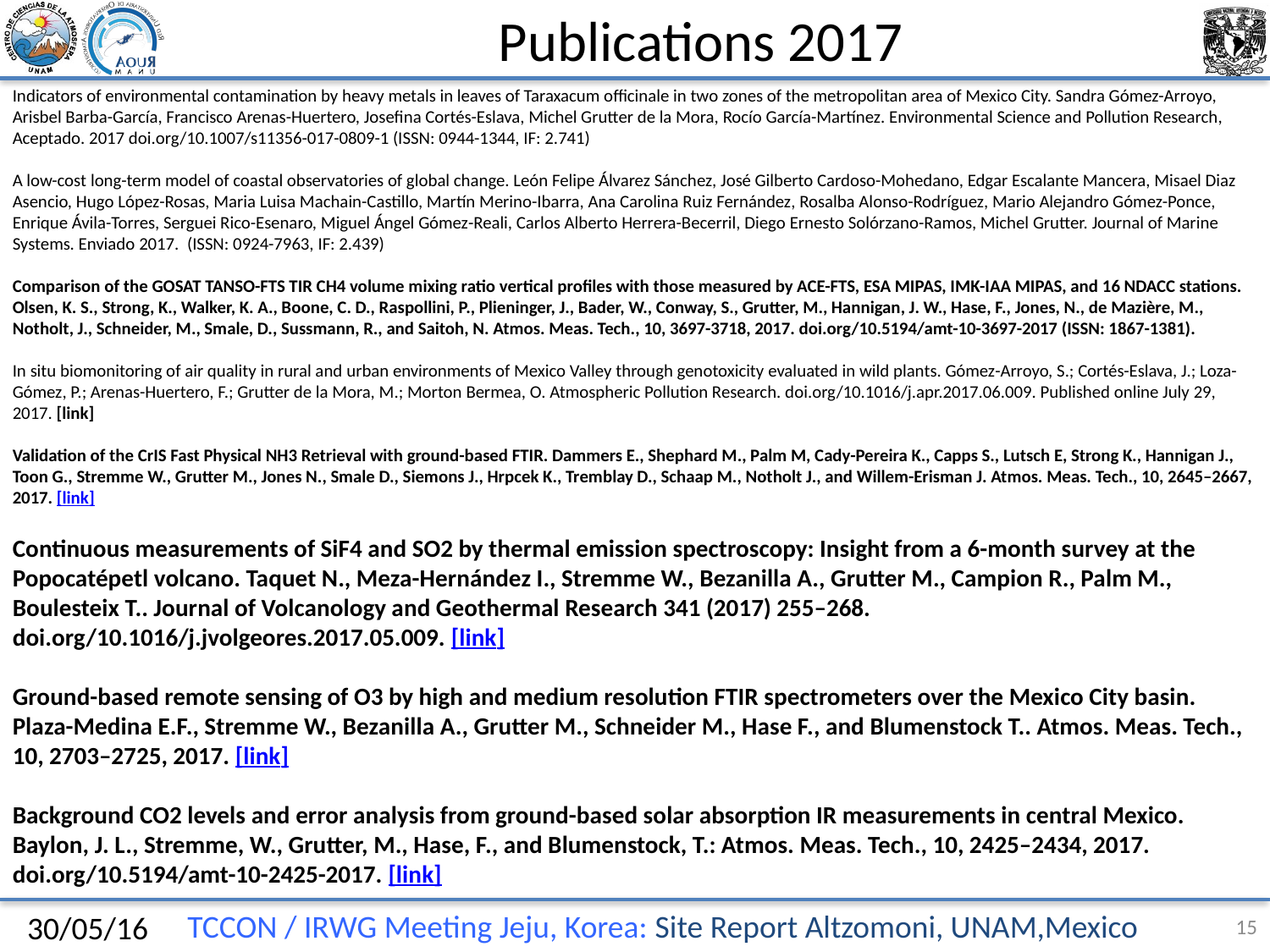

# Publications 2017

Indicators of environmental contamination by heavy metals in leaves of Taraxacum officinale in two zones of the metropolitan area of Mexico City. Sandra Gómez-Arroyo, Arisbel Barba-García, Francisco Arenas-Huertero, Josefina Cortés-Eslava, Michel Grutter de la Mora, Rocío García-Martínez. Environmental Science and Pollution Research, Aceptado. 2017 doi.org/10.1007/s11356-017-0809-1 (ISSN: 0944-1344, IF: 2.741)

A low-cost long-term model of coastal observatories of global change. León Felipe Álvarez Sánchez, José Gilberto Cardoso-Mohedano, Edgar Escalante Mancera, Misael Diaz Asencio, Hugo López-Rosas, Maria Luisa Machain-Castillo, Martín Merino-Ibarra, Ana Carolina Ruiz Fernández, Rosalba Alonso-Rodríguez, Mario Alejandro Gómez-Ponce, Enrique Ávila-Torres, Serguei Rico-Esenaro, Miguel Ángel Gómez-Reali, Carlos Alberto Herrera-Becerril, Diego Ernesto Solórzano-Ramos, Michel Grutter. Journal of Marine Systems. Enviado 2017.  (ISSN: 0924-7963, IF: 2.439)

Comparison of the GOSAT TANSO-FTS TIR CH4 volume mixing ratio vertical profiles with those measured by ACE-FTS, ESA MIPAS, IMK-IAA MIPAS, and 16 NDACC stations. Olsen, K. S., Strong, K., Walker, K. A., Boone, C. D., Raspollini, P., Plieninger, J., Bader, W., Conway, S., Grutter, M., Hannigan, J. W., Hase, F., Jones, N., de Mazière, M., Notholt, J., Schneider, M., Smale, D., Sussmann, R., and Saitoh, N. Atmos. Meas. Tech., 10, 3697-3718, 2017. doi.org/10.5194/amt-10-3697-2017 (ISSN: 1867-1381).

In situ biomonitoring of air quality in rural and urban environments of Mexico Valley through genotoxicity evaluated in wild plants. Gómez-Arroyo, S.; Cortés-Eslava, J.; Loza-Gómez, P.; Arenas-Huertero, F.; Grutter de la Mora, M.; Morton Bermea, O. Atmospheric Pollution Research. doi.org/10.1016/j.apr.2017.06.009. Published online July 29, 2017. [link]

Validation of the CrIS Fast Physical NH3 Retrieval with ground-based FTIR. Dammers E., Shephard M., Palm M, Cady-Pereira K., Capps S., Lutsch E, Strong K., Hannigan J., Toon G., Stremme W., Grutter M., Jones N., Smale D., Siemons J., Hrpcek K., Tremblay D., Schaap M., Notholt J., and Willem-Erisman J. Atmos. Meas. Tech., 10, 2645–2667, 2017. [link]

Continuous measurements of SiF4 and SO2 by thermal emission spectroscopy: Insight from a 6-month survey at the Popocatépetl volcano. Taquet N., Meza-Hernández I., Stremme W., Bezanilla A., Grutter M., Campion R., Palm M., Boulesteix T.. Journal of Volcanology and Geothermal Research 341 (2017) 255–268. doi.org/10.1016/j.jvolgeores.2017.05.009. [link]

Ground-based remote sensing of O3 by high and medium resolution FTIR spectrometers over the Mexico City basin. Plaza-Medina E.F., Stremme W., Bezanilla A., Grutter M., Schneider M., Hase F., and Blumenstock T.. Atmos. Meas. Tech., 10, 2703–2725, 2017. [link]

Background CO2 levels and error analysis from ground-based solar absorption IR measurements in central Mexico. Baylon, J. L., Stremme, W., Grutter, M., Hase, F., and Blumenstock, T.: Atmos. Meas. Tech., 10, 2425–2434, 2017. doi.org/10.5194/amt-10-2425-2017. [link]
                       TCCON / IRWG Meeting Jeju, Korea: Site Report Altzomoni, UNAM,Mexico
30/05/16
15